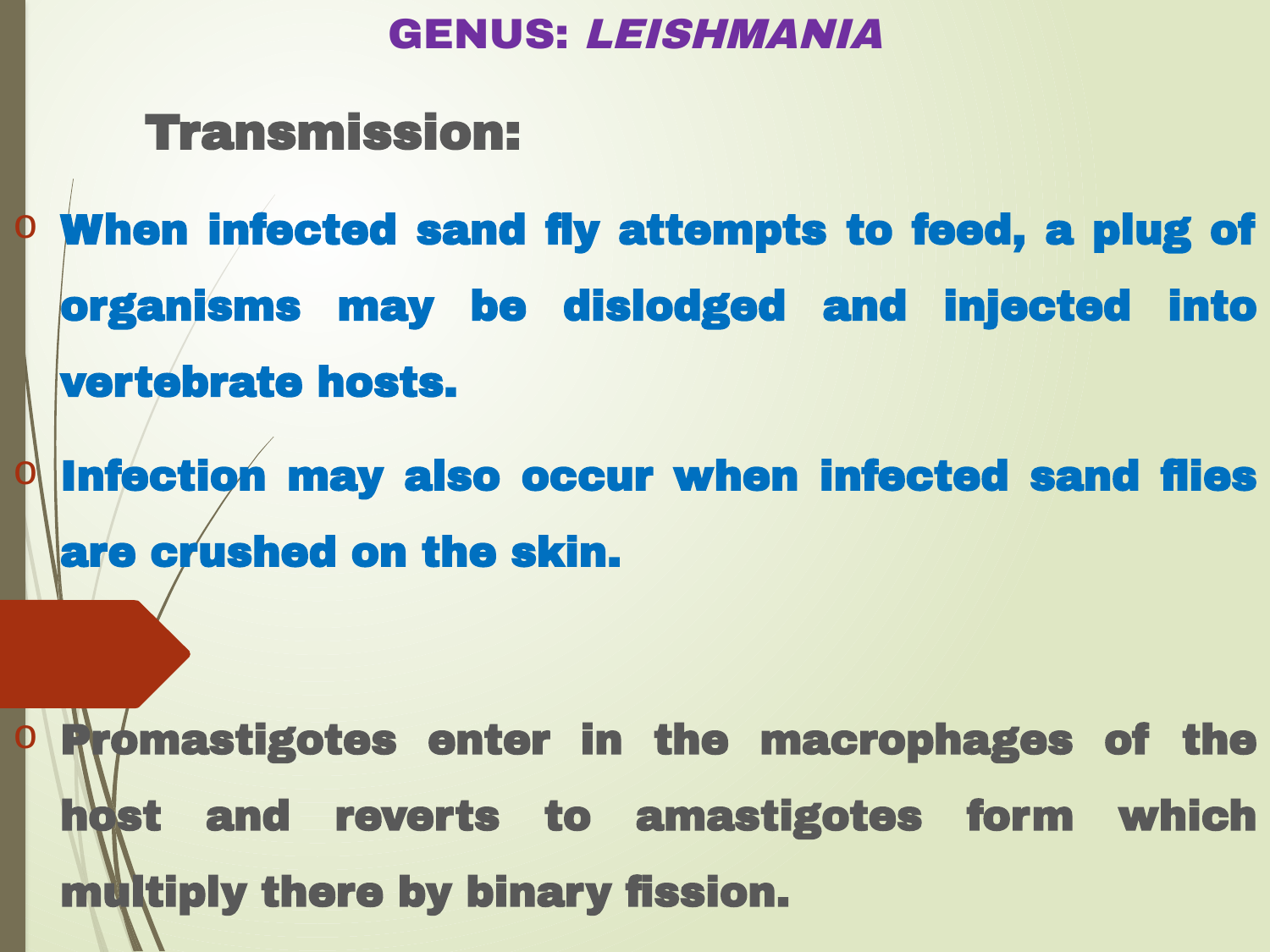

# GENUS: LEISHMANIA
        Transmission:
When infected sand fly attempts to feed, a plug of organisms may be dislodged and injected into vertebrate hosts.
Infection may also occur when infected sand flies are crushed on the skin.

Promastigotes enter in the macrophages of the host and reverts to amastigotes form which multiply there by binary fission.